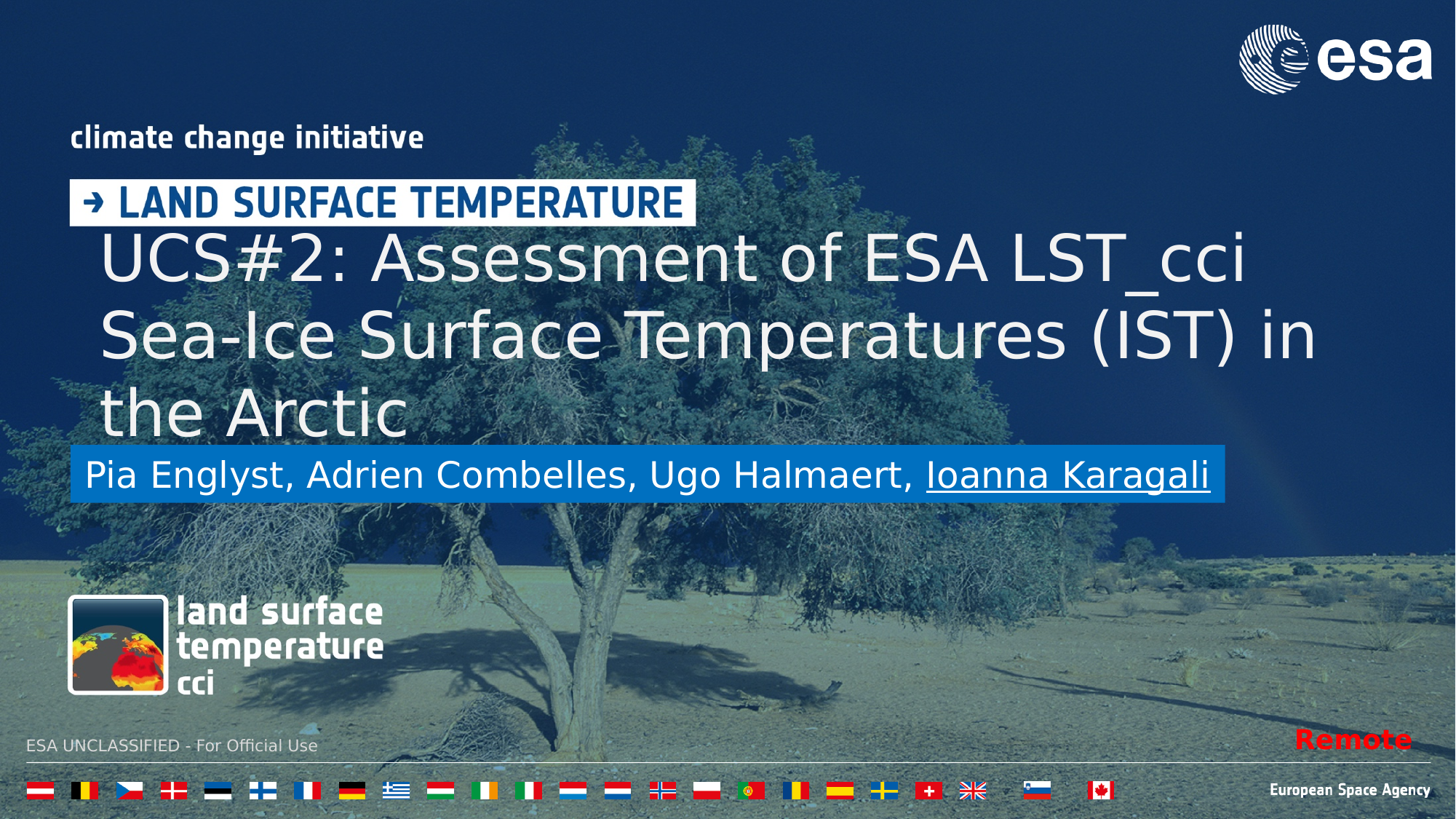

UCS#2: Assessment of ESA LST_cci Sea-Ice Surface Temperatures (IST) in the Arctic
Pia Englyst, Adrien Combelles, Ugo Halmaert, Ioanna Karagali
Remote